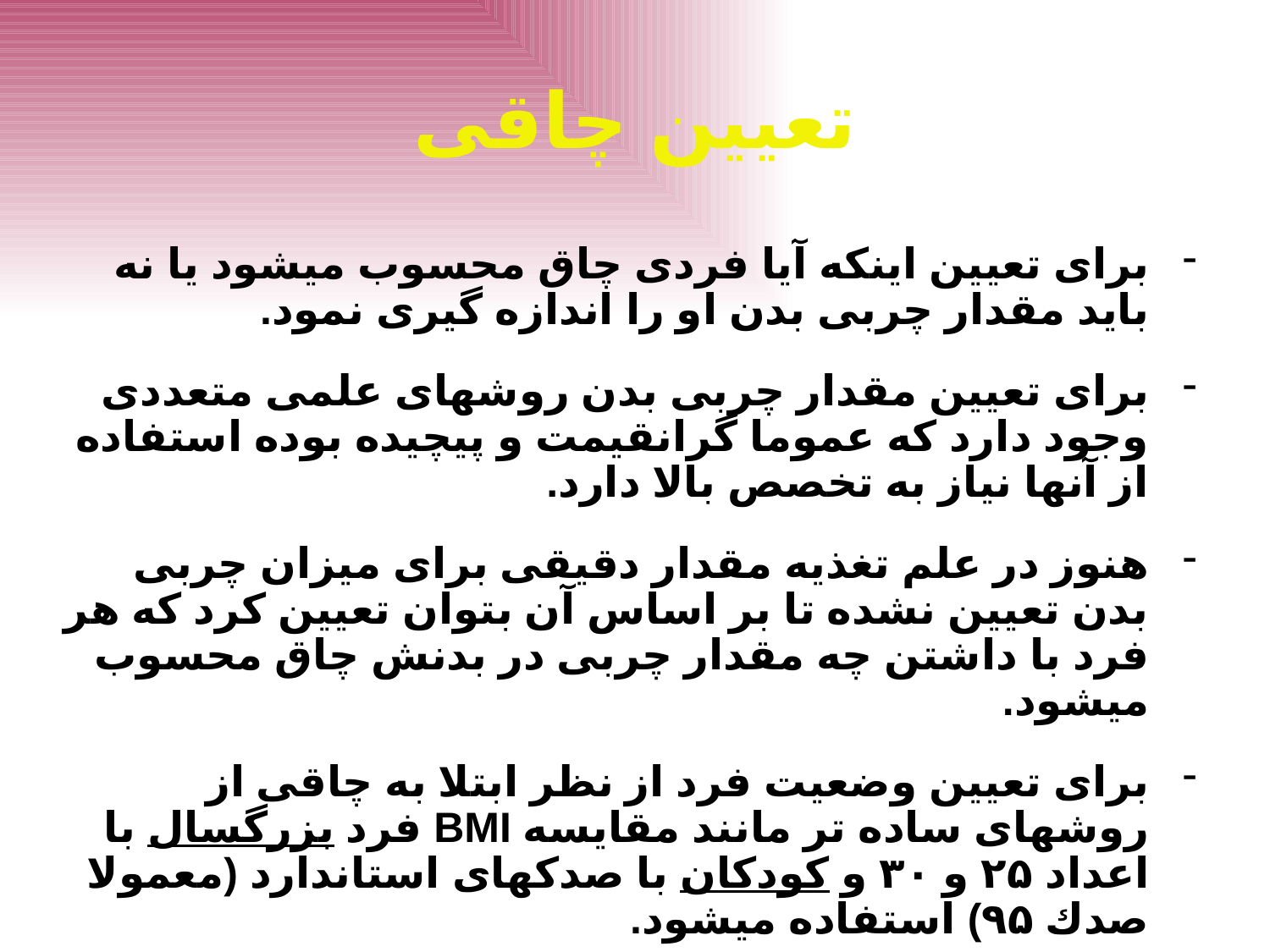

# تعیین چاقی
برای تعیین اینکه آیا فردی چاق محسوب میشود یا نه باید مقدار چربی بدن او را اندازه گیری نمود.

برای تعیین مقدار چربی بدن روشهای علمی متعددی وجود دارد که عموما گرانقیمت و پیچیده بوده استفاده از آنها نیاز به تخصص بالا دارد.

هنوز در علم تغذیه مقدار دقیقی برای میزان چربی بدن تعیین نشده تا بر اساس آن بتوان تعیین کرد که هر فرد با داشتن چه مقدار چربی در بدنش چاق محسوب میشود.

برای تعیین وضعیت فرد از نظر ابتلا به چاقی از روشهای ساده تر مانند مقایسه BMI فرد بزرگسال با اعداد ۲۵ و ۳۰ و كودكان با صدكهای استاندارد (معمولا صدك ٩۵) استفاده میشود.